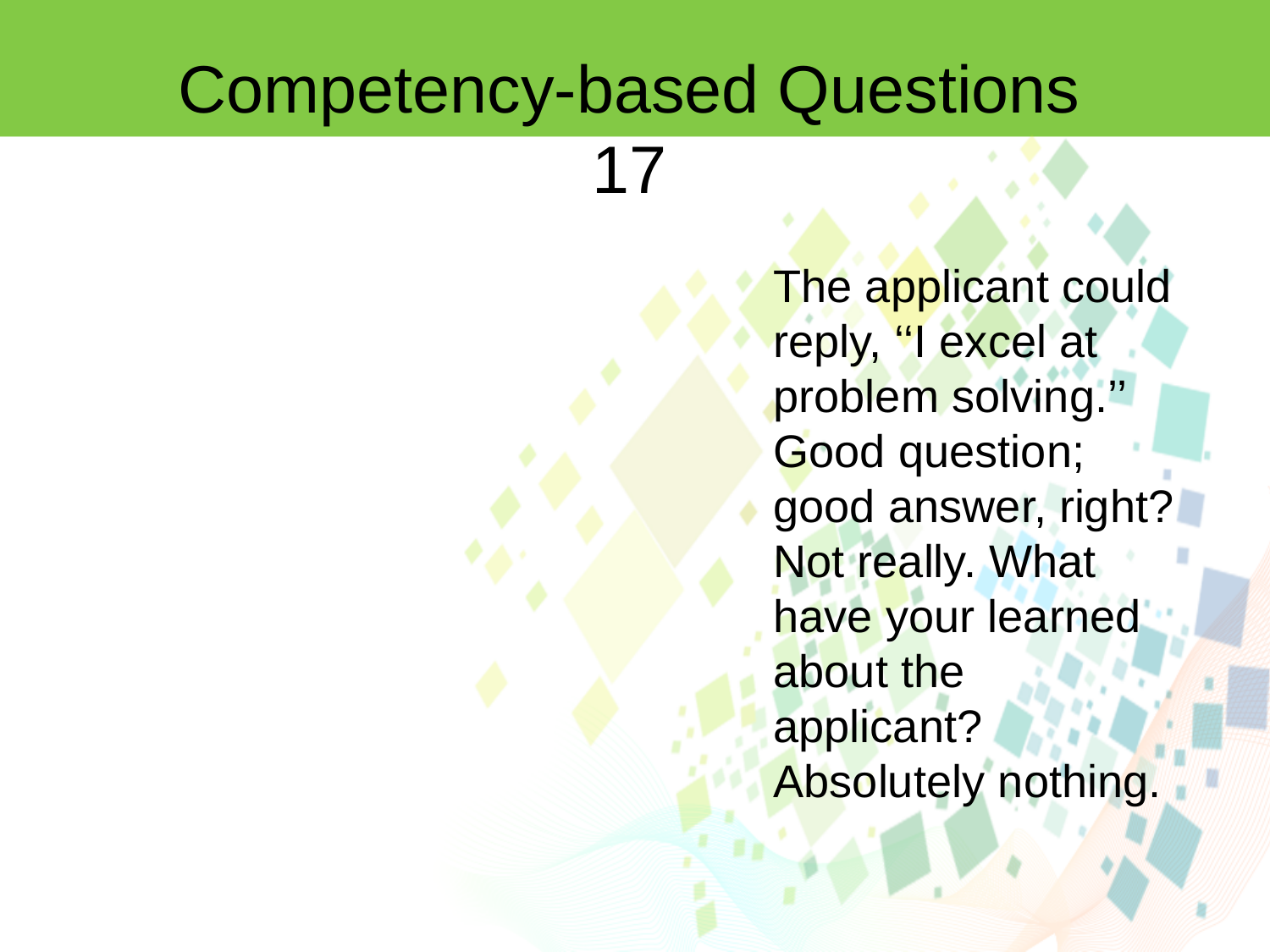

Competency-based Questions 17
The applicant could reply, ‘‘I excel at problem solving.’’ Good question;
good answer, right? Not really. What have your learned about the applicant? Absolutely nothing.